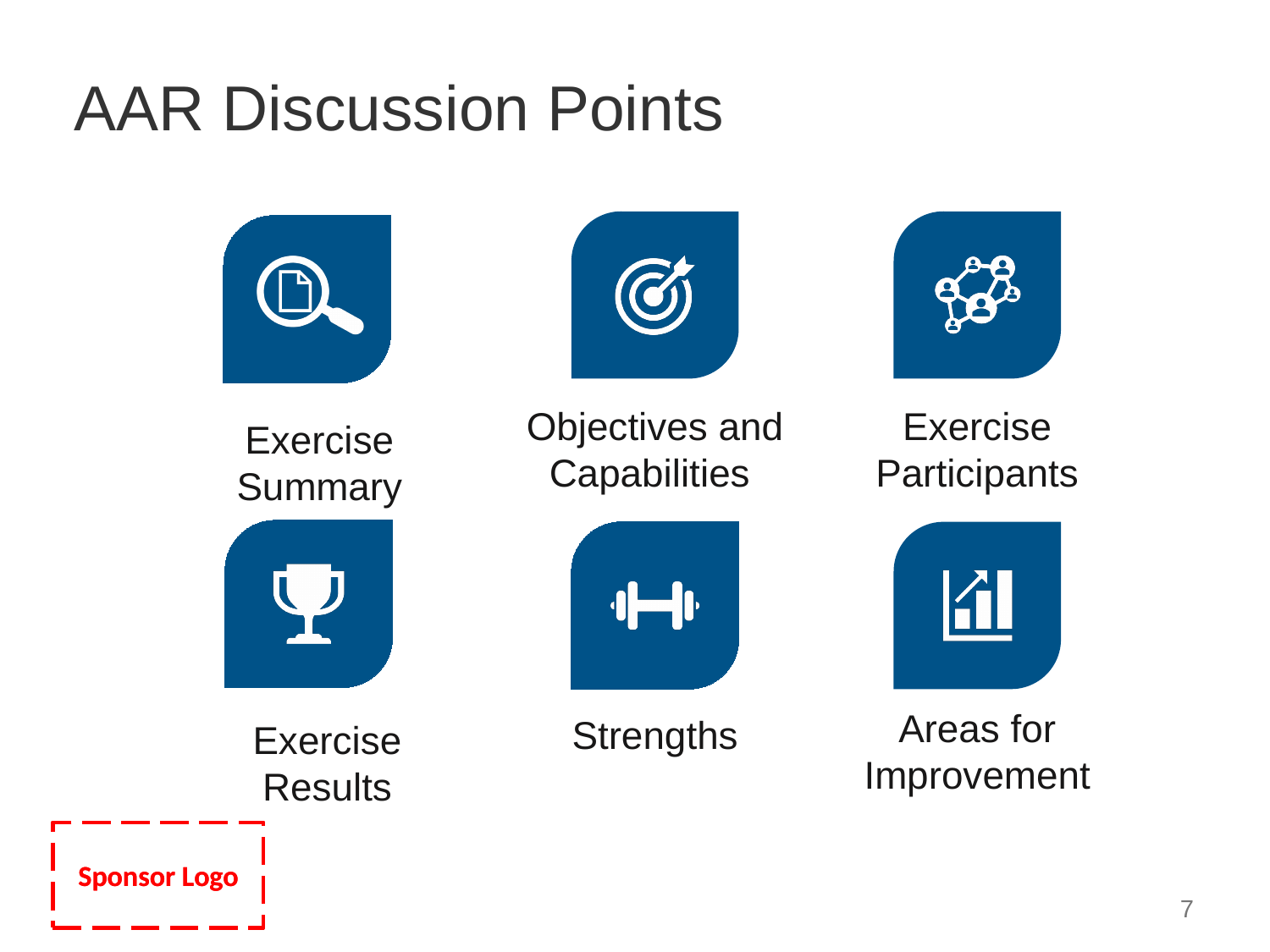

# AAR Discussion Points
Exercise Summary
Objectives and Capabilities
Exercise Participants
Exercise Results
Strengths
Areas for Improvement

Sponsor Logo
7